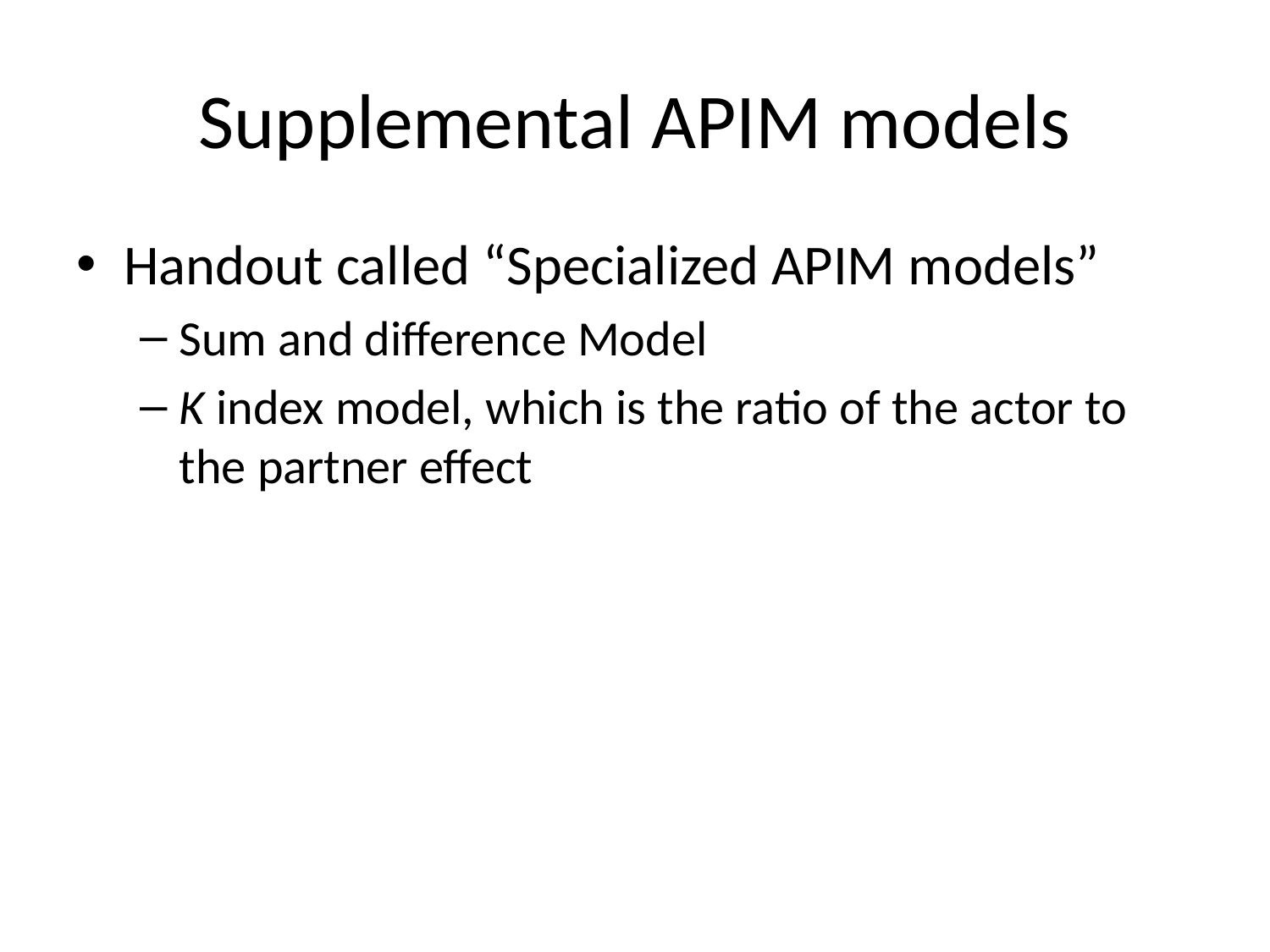

# Supplemental APIM models
Handout called “Specialized APIM models”
Sum and difference Model
K index model, which is the ratio of the actor to the partner effect